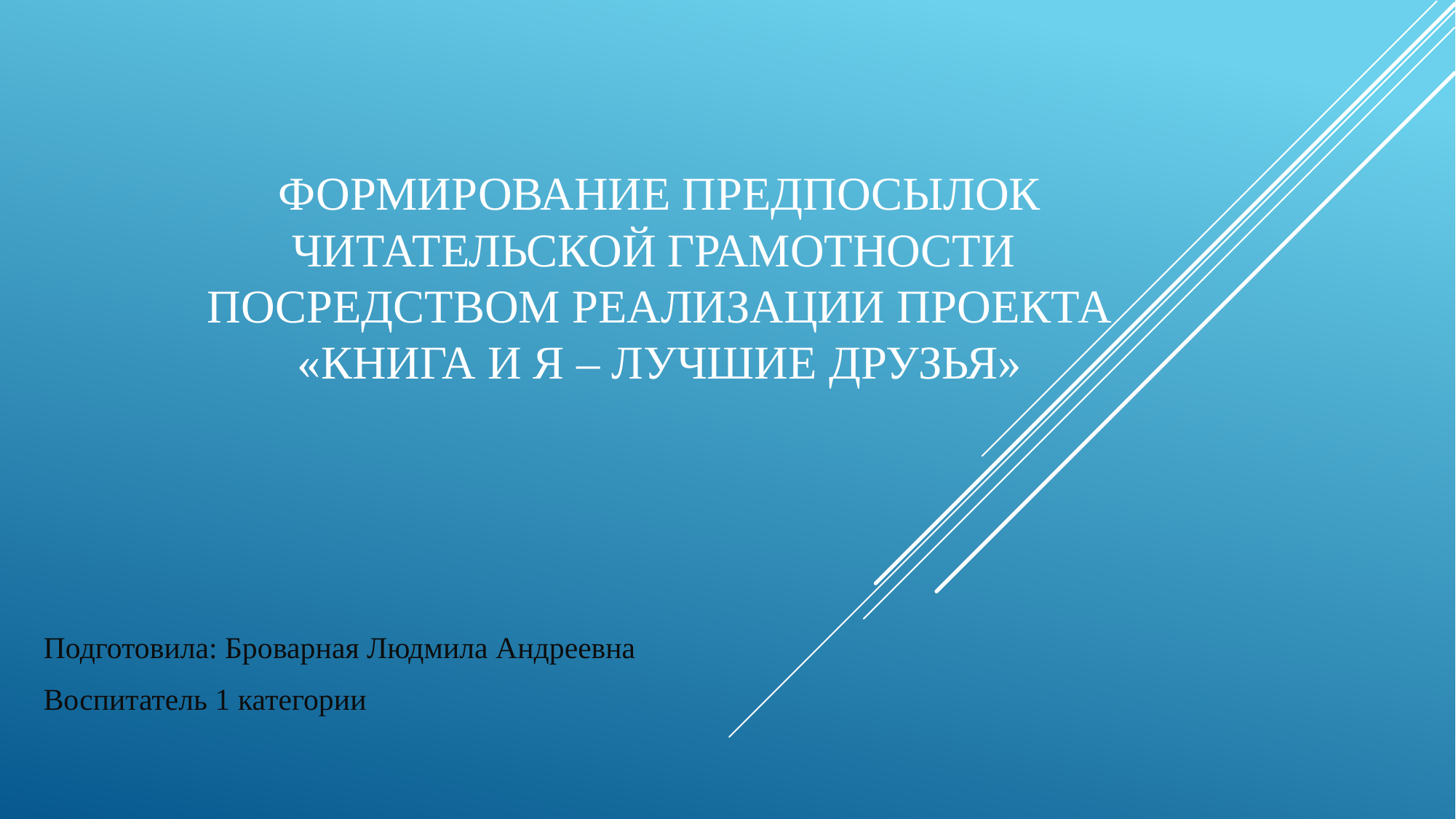

# Формирование предпосылок читательской грамотности посредством реализации проекта «Книга и я – лучшие друзья»
Подготовила: Броварная Людмила Андреевна
Воспитатель 1 категории